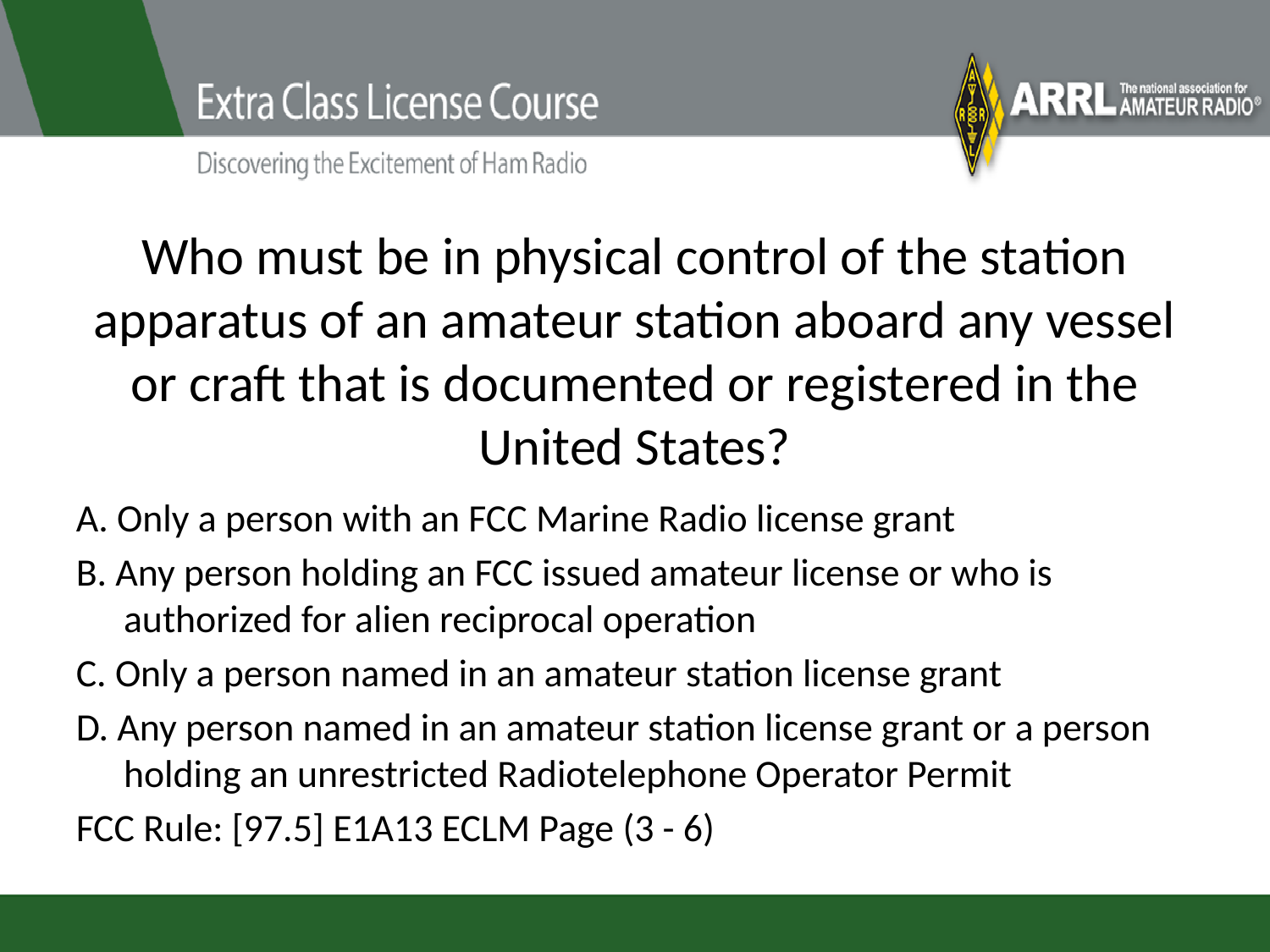

# Who must be in physical control of the station apparatus of an amateur station aboard any vessel or craft that is documented or registered in the United States?
A. Only a person with an FCC Marine Radio license grant
B. Any person holding an FCC issued amateur license or who is authorized for alien reciprocal operation
C. Only a person named in an amateur station license grant
D. Any person named in an amateur station license grant or a person holding an unrestricted Radiotelephone Operator Permit
FCC Rule: [97.5] E1A13 ECLM Page (3 - 6)